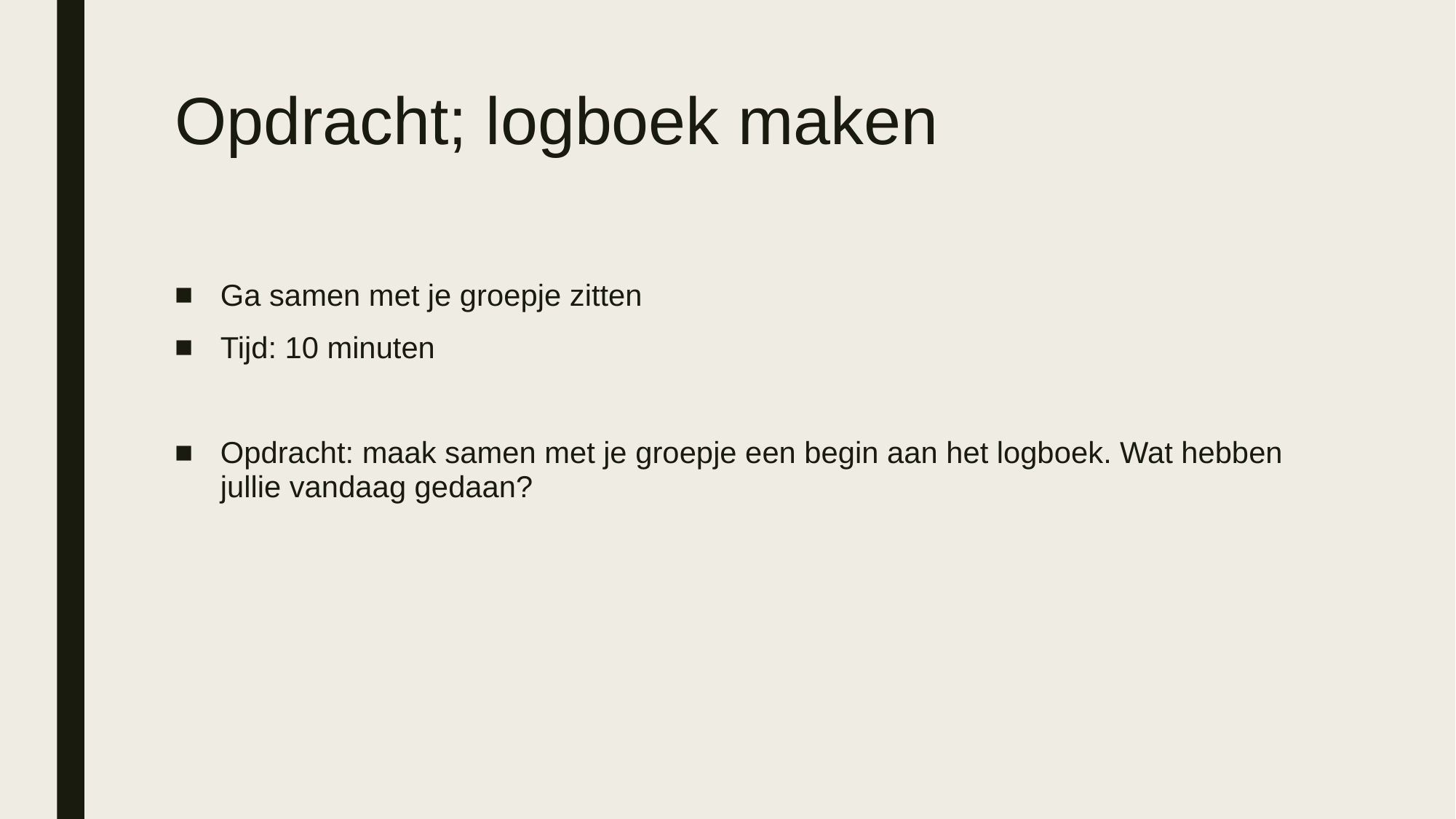

# Opdracht; logboek maken
Ga samen met je groepje zitten
Tijd: 10 minuten

Opdracht: maak samen met je groepje een begin aan het logboek. Wat hebben jullie vandaag gedaan?